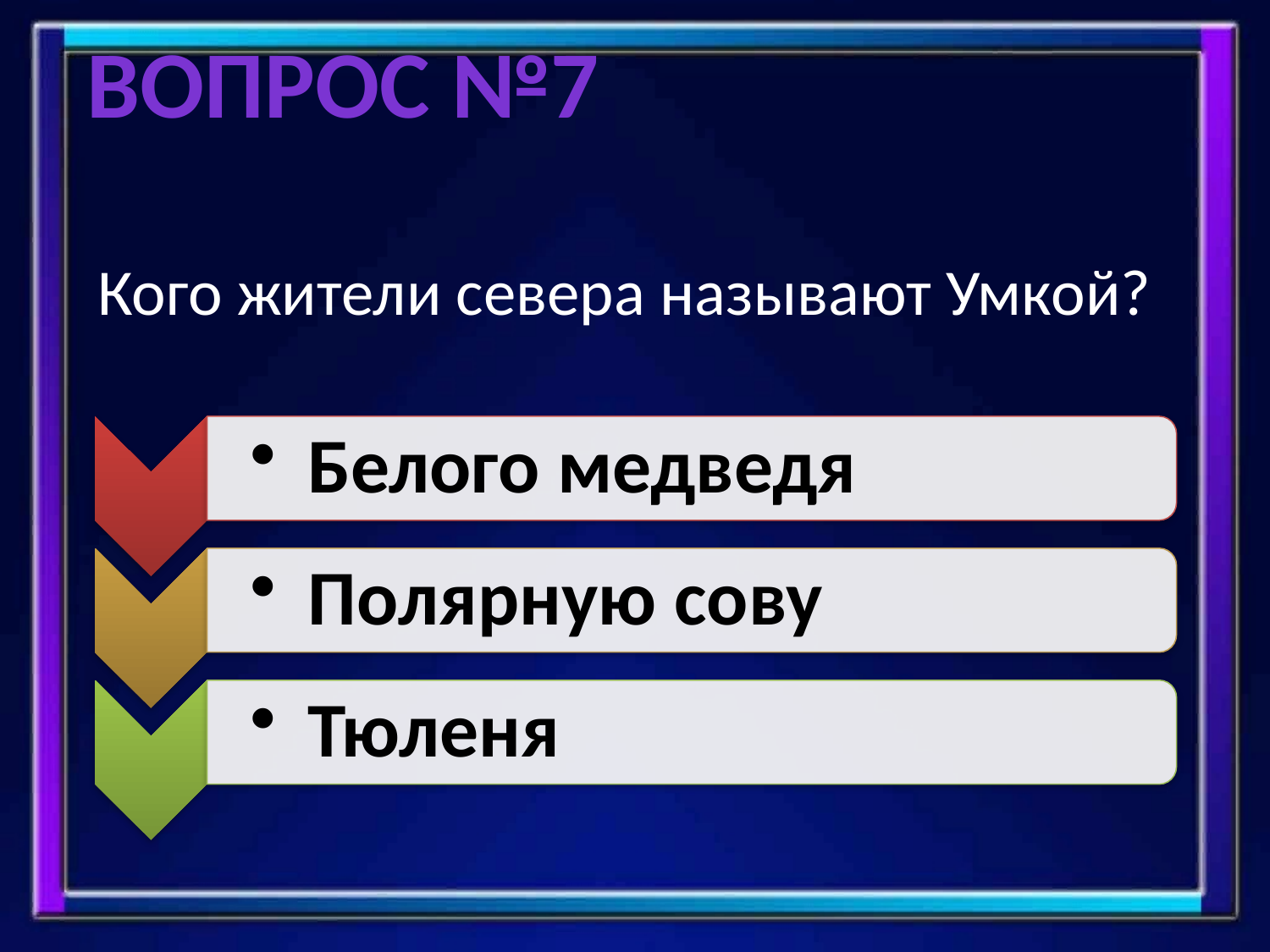

Вопрос №7
# Кого жители севера называют Умкой?

 Белого медведя

 Полярную сову

 Тюленя